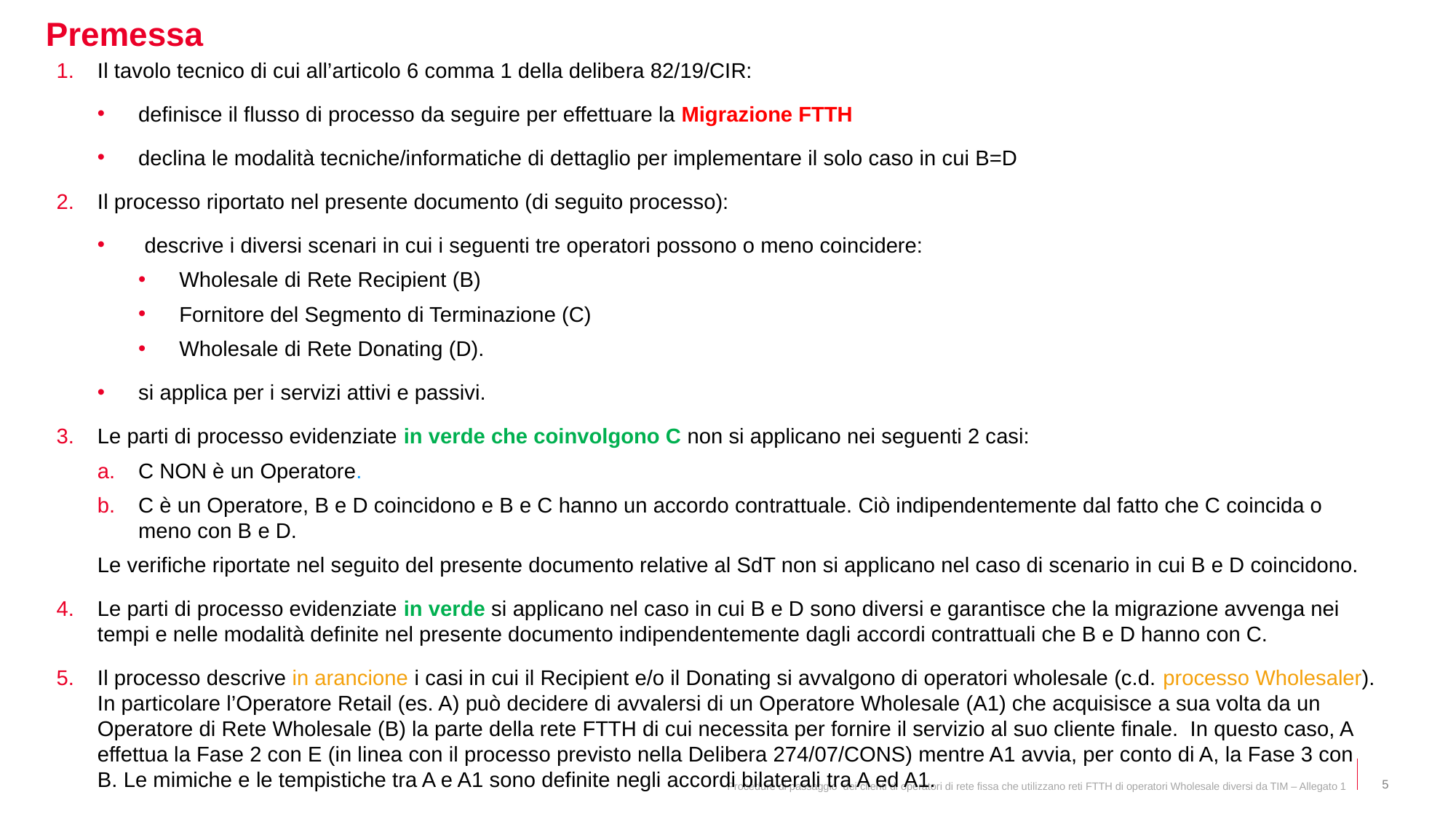

Premessa
Il tavolo tecnico di cui all’articolo 6 comma 1 della delibera 82/19/CIR:
definisce il flusso di processo da seguire per effettuare la Migrazione FTTH
declina le modalità tecniche/informatiche di dettaglio per implementare il solo caso in cui B=D
Il processo riportato nel presente documento (di seguito processo):
 descrive i diversi scenari in cui i seguenti tre operatori possono o meno coincidere:
Wholesale di Rete Recipient (B)
Fornitore del Segmento di Terminazione (C)
Wholesale di Rete Donating (D).
si applica per i servizi attivi e passivi.
Le parti di processo evidenziate in verde che coinvolgono C non si applicano nei seguenti 2 casi:
C NON è un Operatore.
C è un Operatore, B e D coincidono e B e C hanno un accordo contrattuale. Ciò indipendentemente dal fatto che C coincida o meno con B e D.
Le verifiche riportate nel seguito del presente documento relative al SdT non si applicano nel caso di scenario in cui B e D coincidono.
Le parti di processo evidenziate in verde si applicano nel caso in cui B e D sono diversi e garantisce che la migrazione avvenga nei tempi e nelle modalità definite nel presente documento indipendentemente dagli accordi contrattuali che B e D hanno con C.
Il processo descrive in arancione i casi in cui il Recipient e/o il Donating si avvalgono di operatori wholesale (c.d. processo Wholesaler). In particolare l’Operatore Retail (es. A) può decidere di avvalersi di un Operatore Wholesale (A1) che acquisisce a sua volta da un Operatore di Rete Wholesale (B) la parte della rete FTTH di cui necessita per fornire il servizio al suo cliente finale.  In questo caso, A effettua la Fase 2 con E (in linea con il processo previsto nella Delibera 274/07/CONS) mentre A1 avvia, per conto di A, la Fase 3 con B. Le mimiche e le tempistiche tra A e A1 sono definite negli accordi bilaterali tra A ed A1.